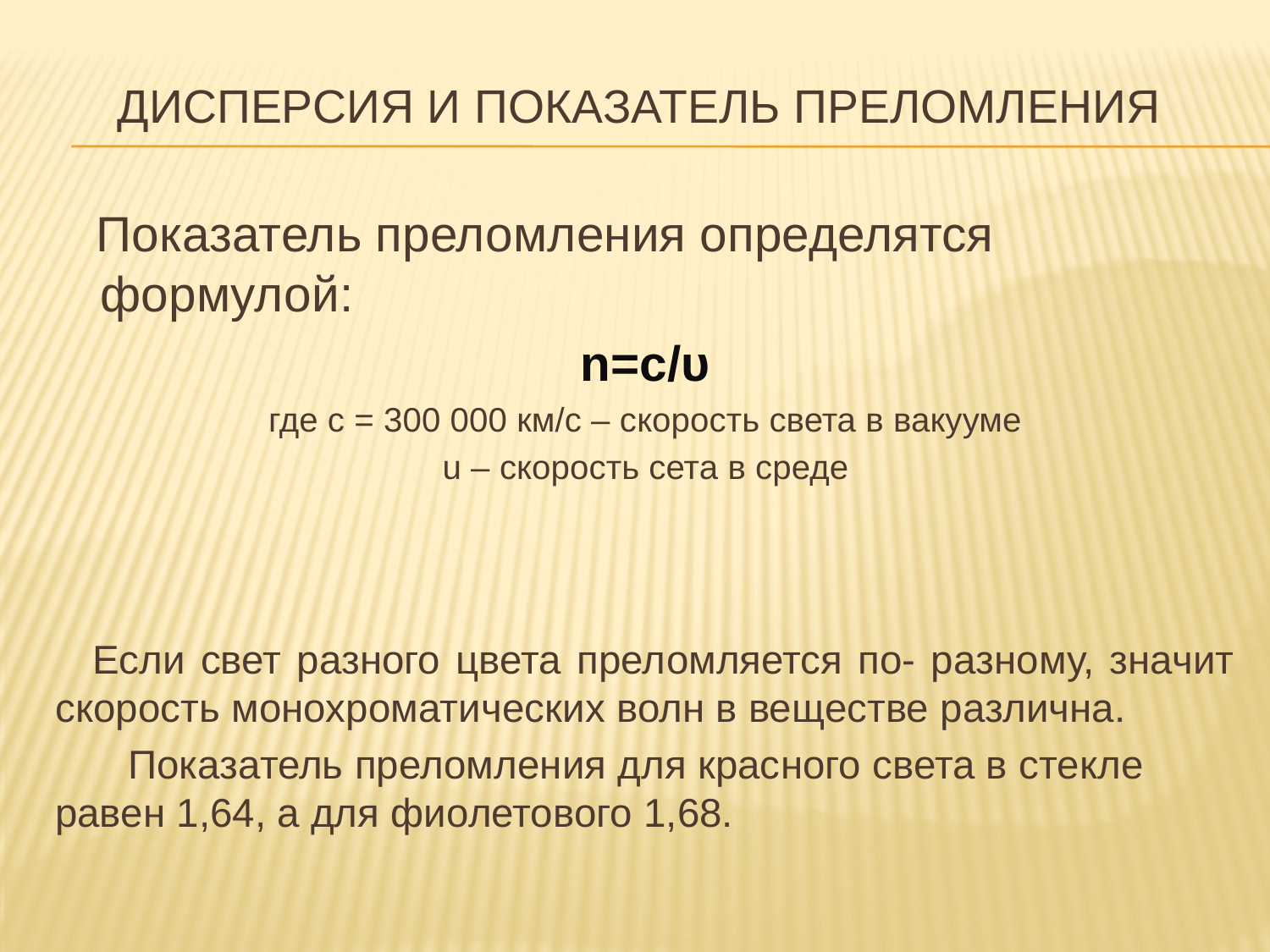

# Дисперсия и показатель преломления
   Показатель преломления определятся формулой:
n=c/υ
где с = 300 000 км/с – скорость света в вакууме
u – скорость сета в среде

Если свет разного цвета преломляется по- разному, значит скорость монохроматических волн в веществе различна.
  Показатель преломления для красного света в стекле равен 1,64, а для фиолетового 1,68.